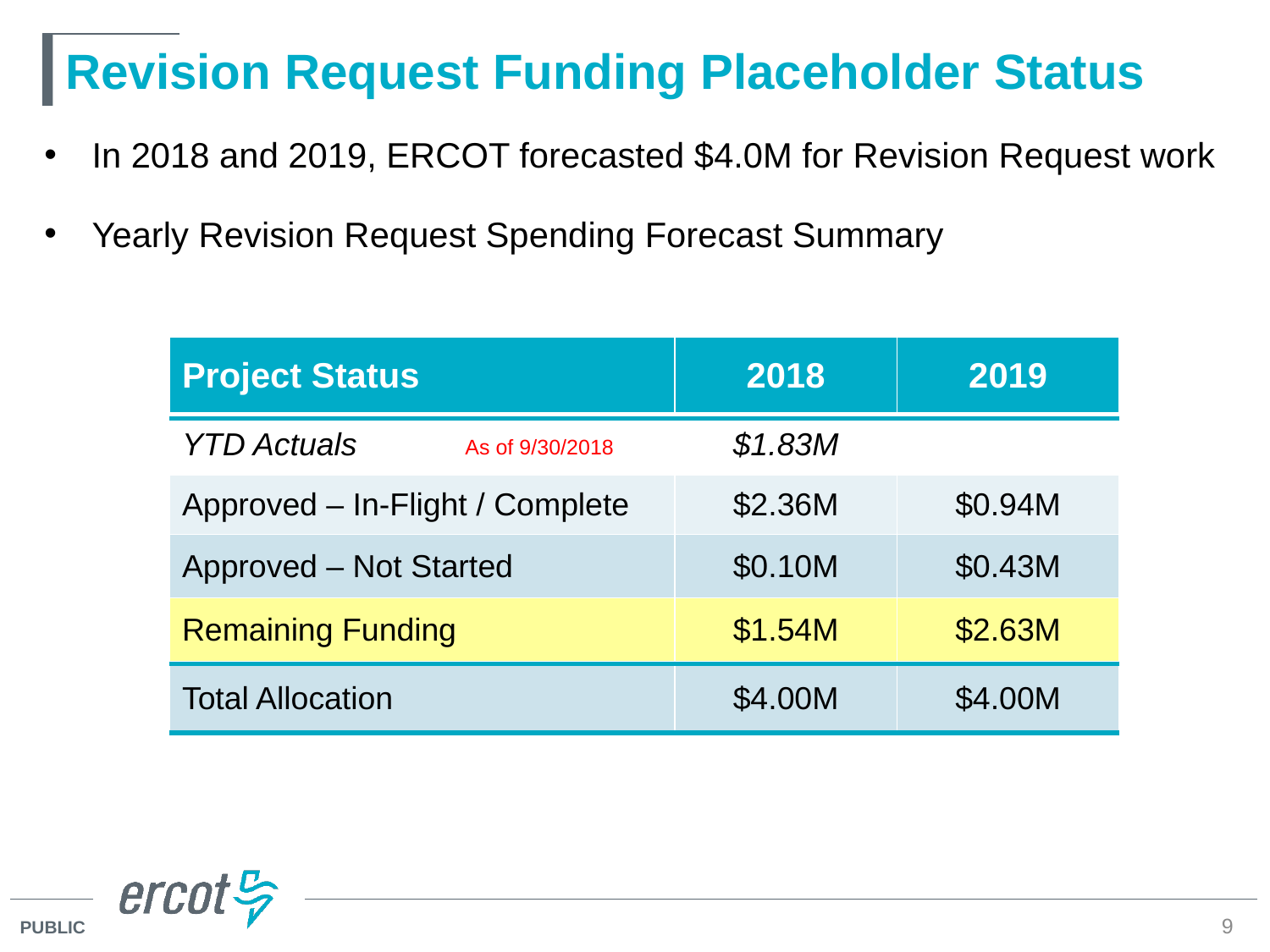

# Revision Request Funding Placeholder Status
In 2018 and 2019, ERCOT forecasted $4.0M for Revision Request work

Yearly Revision Request Spending Forecast Summary
| Project Status | 2018 | 2019 |
| --- | --- | --- |
| YTD Actuals | $1.83M |  |
| Approved – In-Flight / Complete | $2.36M | $0.94M |
| Approved – Not Started | $0.10M | $0.43M |
| Remaining Funding | $1.54M | $2.63M |
| Total Allocation | $4.00M | $4.00M |
As of 9/30/2018
9